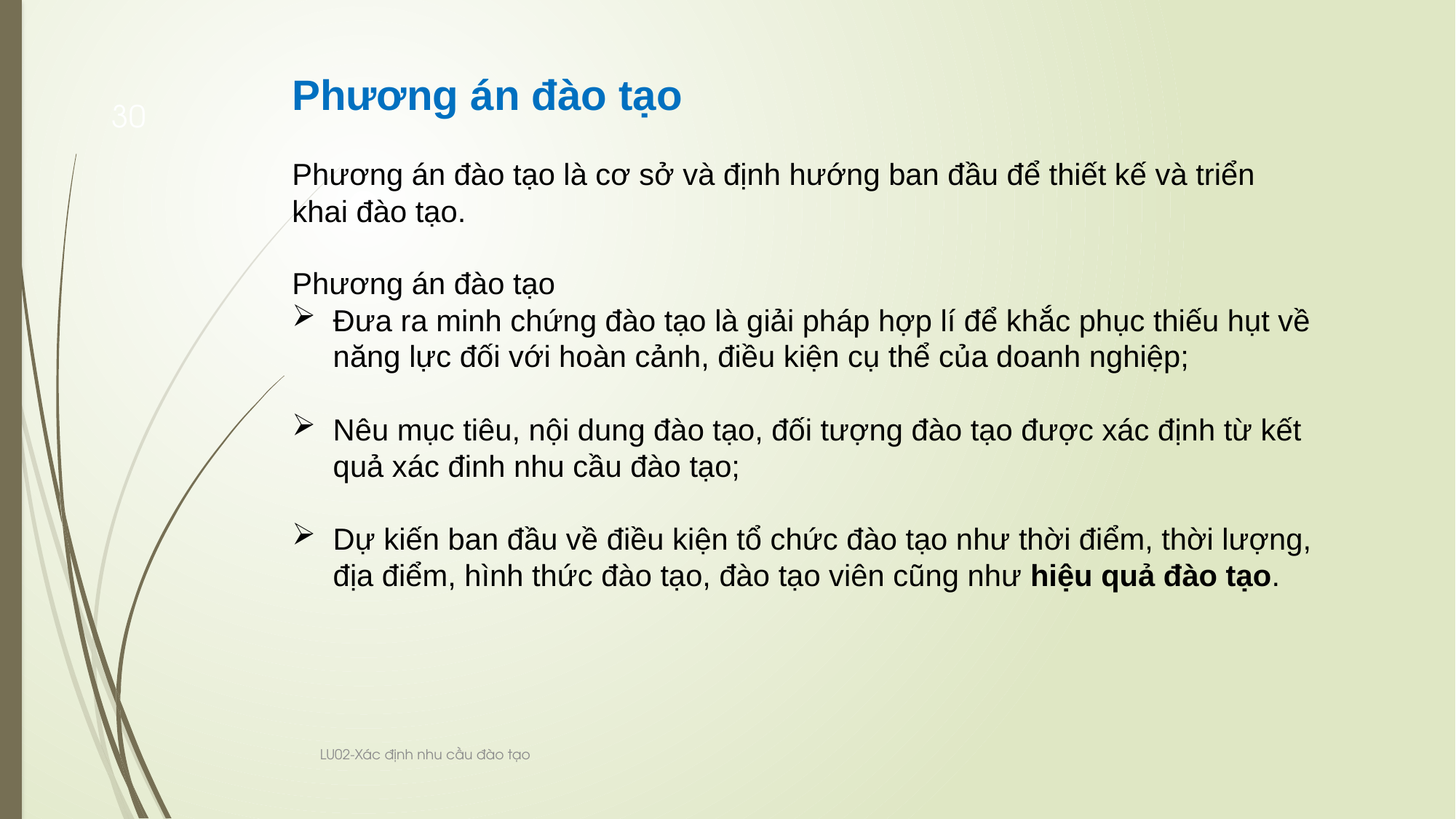

Phương án đào tạo

Phương án đào tạo là cơ sở và định hướng ban đầu để thiết kế và triển khai đào tạo.

Phương án đào tạo
Đưa ra minh chứng đào tạo là giải pháp hợp lí để khắc phục thiếu hụt về năng lực đối với hoàn cảnh, điều kiện cụ thể của doanh nghiệp;

Nêu mục tiêu, nội dung đào tạo, đối tượng đào tạo được xác định từ kết quả xác đinh nhu cầu đào tạo;

Dự kiến ban đầu về điều kiện tổ chức đào tạo như thời điểm, thời lượng, địa điểm, hình thức đào tạo, đào tạo viên cũng như hiệu quả đào tạo.

30
#
LU02-Xác định nhu cầu đào tạo